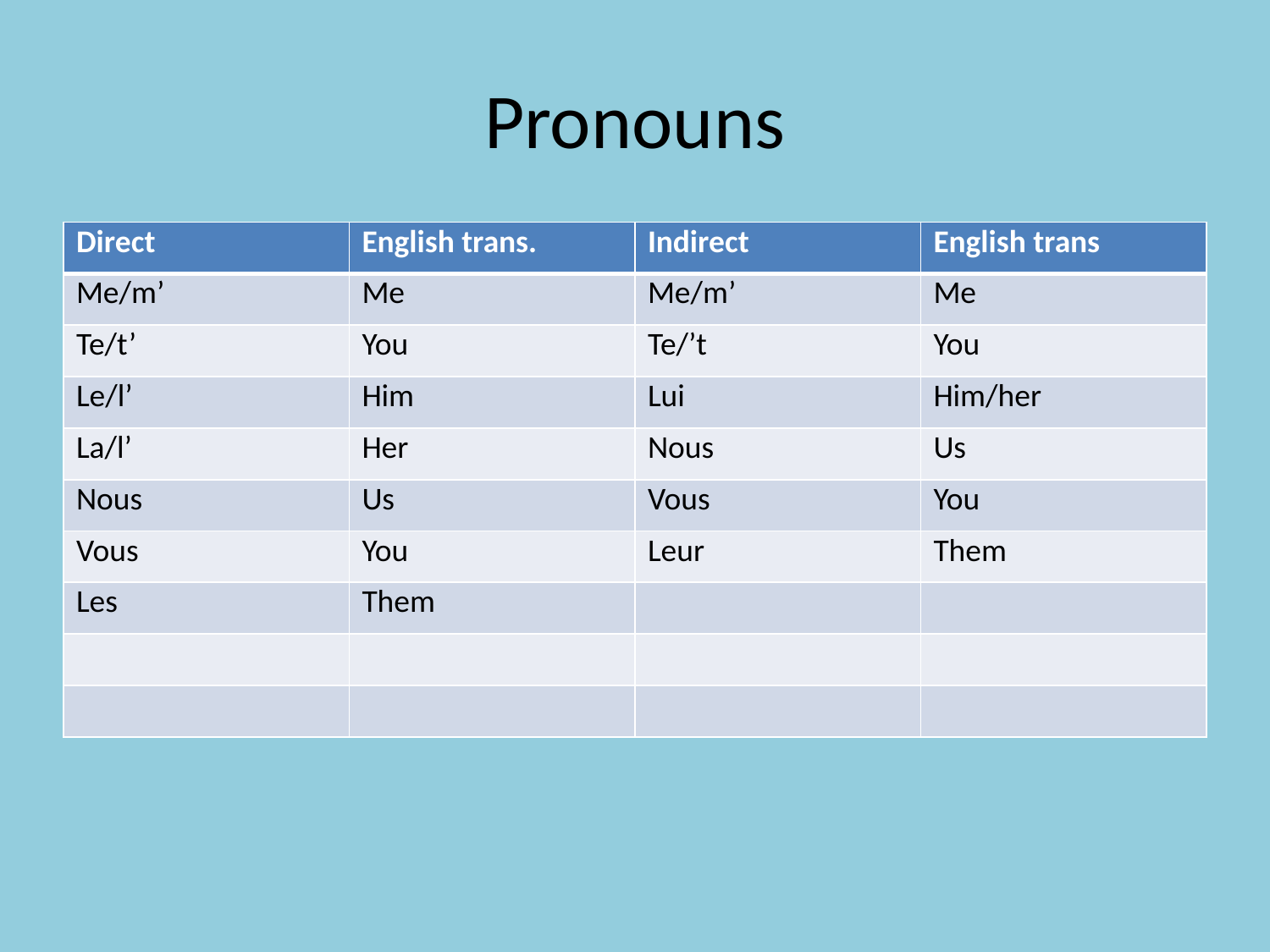

# Pronouns
| Direct | English trans. | Indirect | English trans |
| --- | --- | --- | --- |
| Me/m’ | Me | Me/m’ | Me |
| Te/t’ | You | Te/’t | You |
| Le/l’ | Him | Lui | Him/her |
| La/l’ | Her | Nous | Us |
| Nous | Us | Vous | You |
| Vous | You | Leur | Them |
| Les | Them |  |  |
|  |  |  |  |
|  |  |  |  |